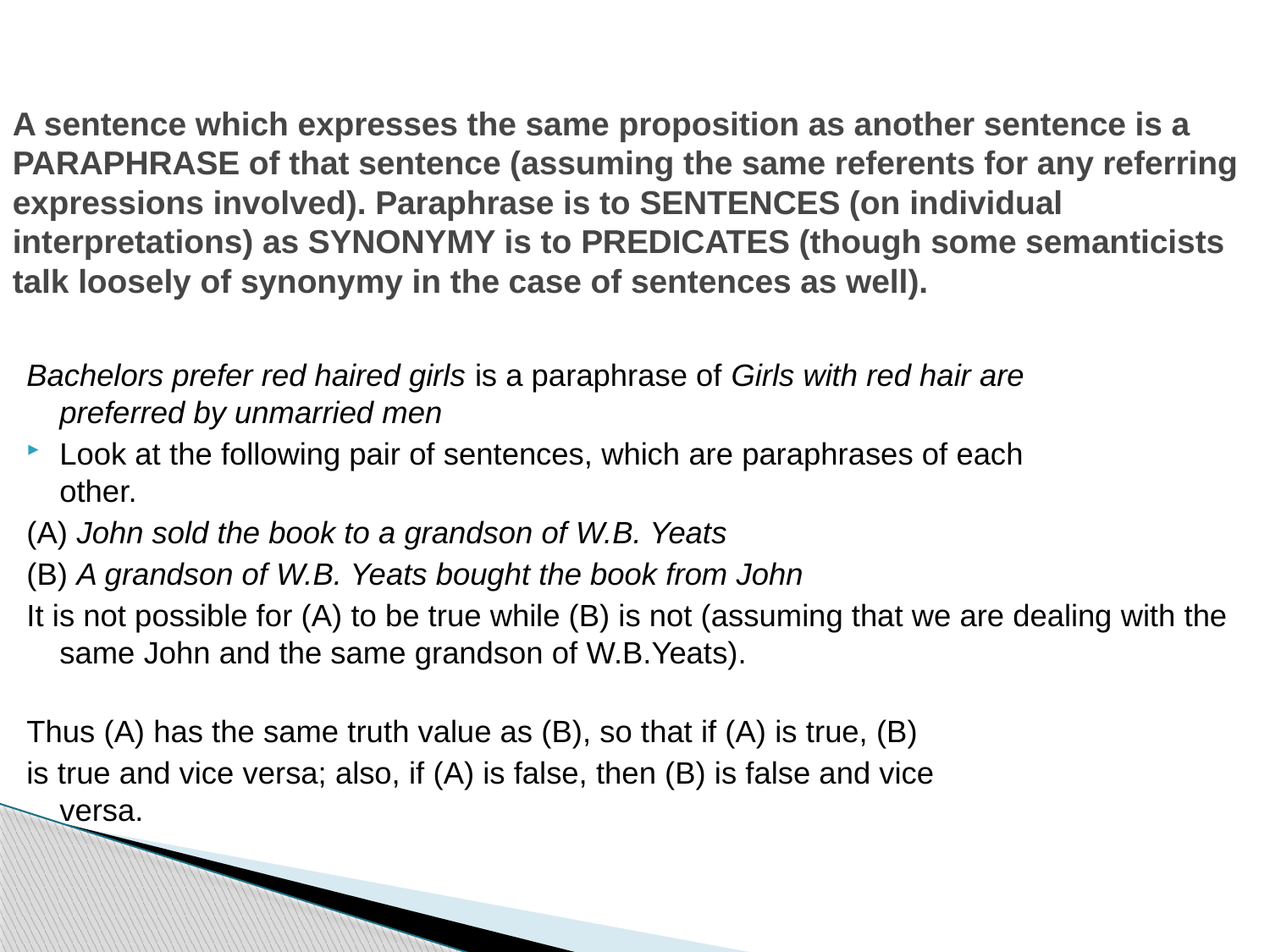

# A sentence which expresses the same proposition as another sentence is a PARAPHRASE of that sentence (assuming the same referents for any referring expressions involved). Paraphrase is to SENTENCES (on individual interpretations) as SYNONYMY is to PREDICATES (though some semanticists talk loosely of synonymy in the case of sentences as well).
Bachelors prefer red haired girls is a paraphrase of Girls with red hair are
preferred by unmarried men
Look at the following pair of sentences, which are paraphrases of each
other.
(A) John sold the book to a grandson of W.B. Yeats
(B) A grandson of W.B. Yeats bought the book from John
It is not possible for (A) to be true while (B) is not (assuming that we are dealing with the same John and the same grandson of W.B.Yeats).
Thus (A) has the same truth value as (B), so that if (A) is true, (B)
is true and vice versa; also, if (A) is false, then (B) is false and vice
versa.